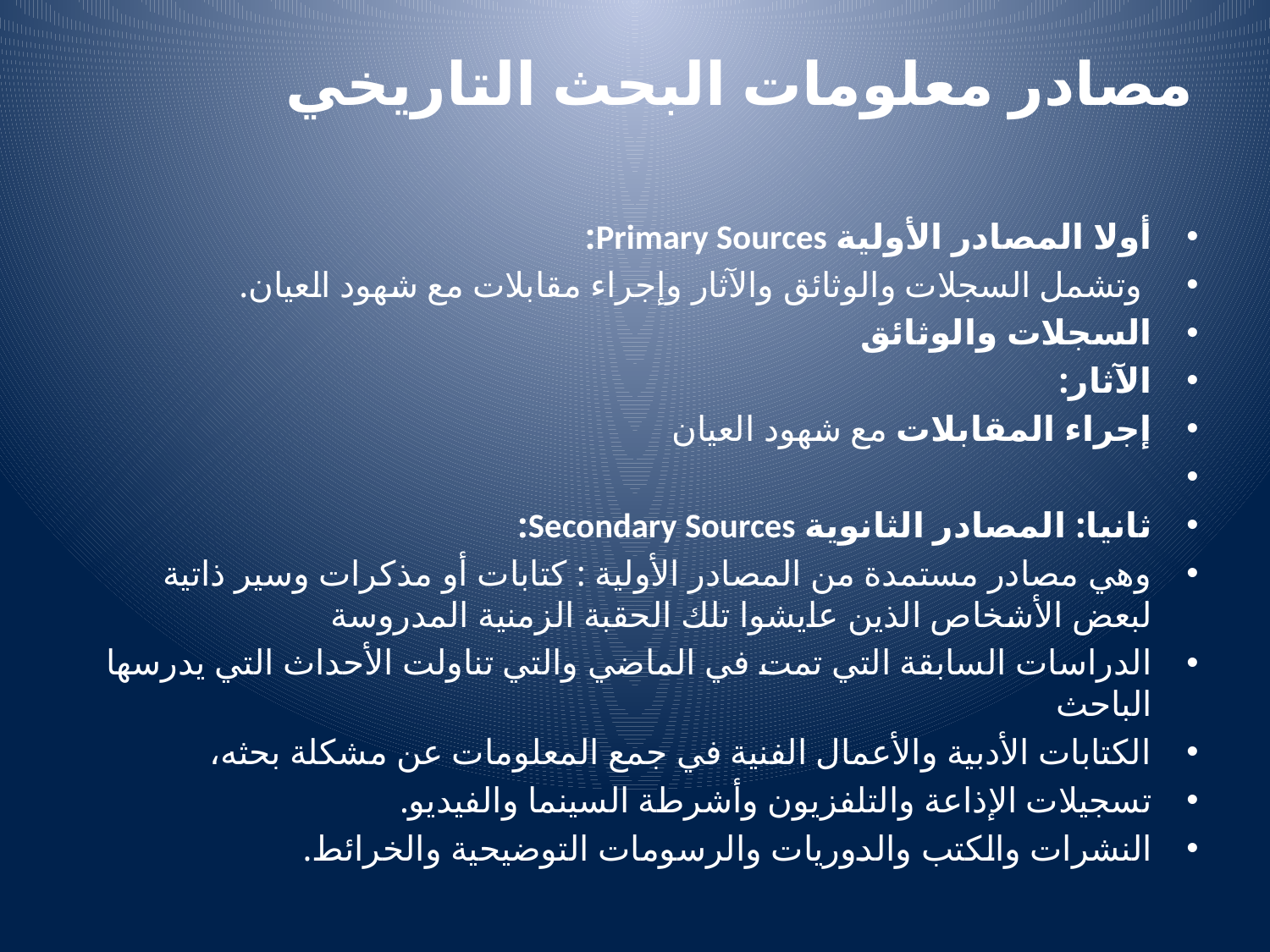

# مصادر معلومات البحث التاريخي
أولا المصادر الأولية Primary Sources:
 وتشمل السجلات والوثائق والآثار وإجراء مقابلات مع شهود العيان.
السجلات والوثائق
الآثار:
إجراء المقابلات مع شهود العيان

ثانيا: المصادر الثانوية Secondary Sources:
وهي مصادر مستمدة من المصادر الأولية : كتابات أو مذكرات وسير ذاتية لبعض الأشخاص الذين عايشوا تلك الحقبة الزمنية المدروسة
الدراسات السابقة التي تمت في الماضي والتي تناولت الأحداث التي يدرسها الباحث
الكتابات الأدبية والأعمال الفنية في جمع المعلومات عن مشكلة بحثه،
تسجيلات الإذاعة والتلفزيون وأشرطة السينما والفيديو.
النشرات والكتب والدوريات والرسومات التوضيحية والخرائط.